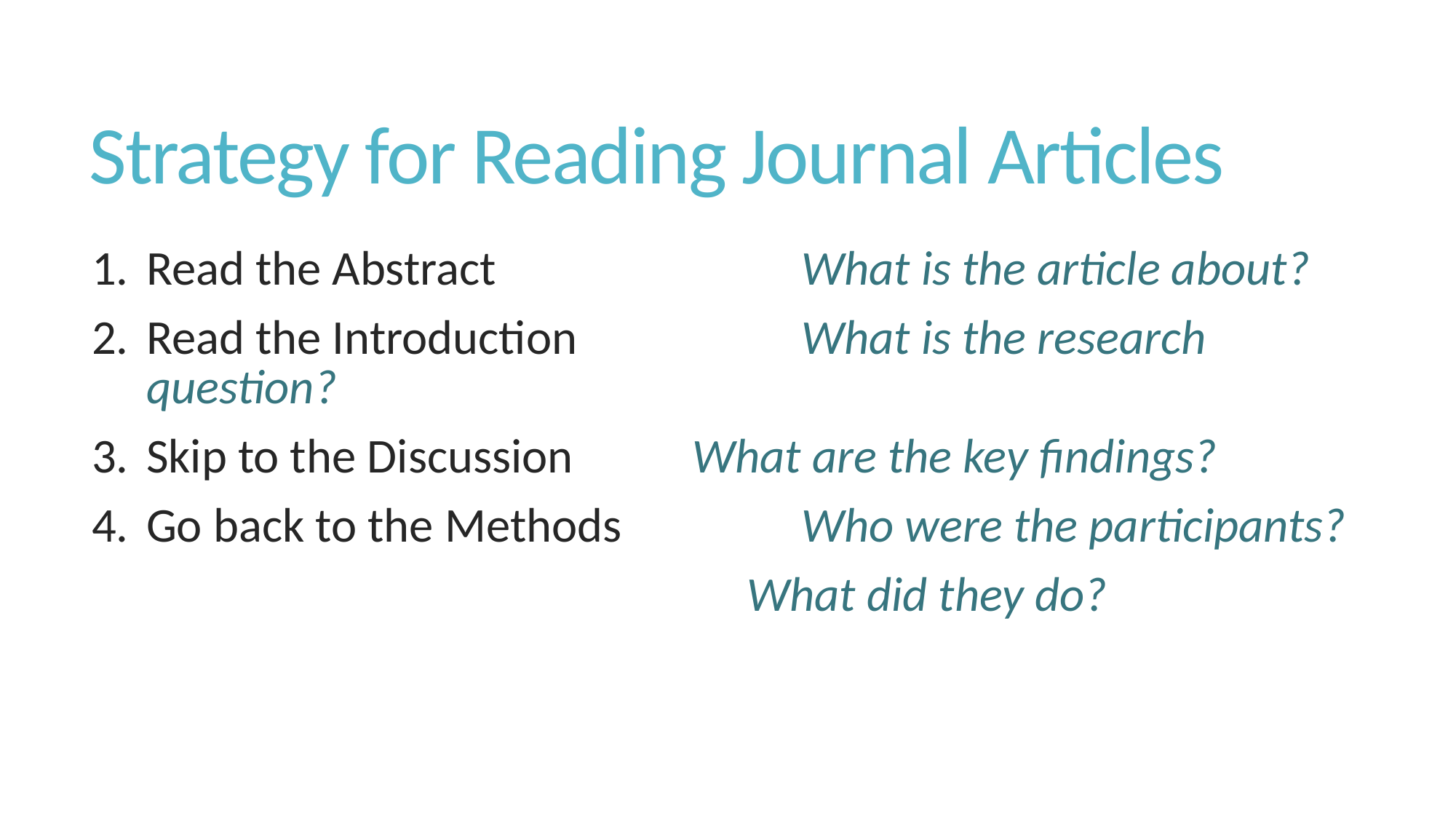

# Strategy for Reading Journal Articles
Read the Abstract 			What is the article about?
Read the Introduction 		What is the research question?
Skip to the Discussion		What are the key findings?
Go back to the Methods		Who were the participants?
						What did they do?